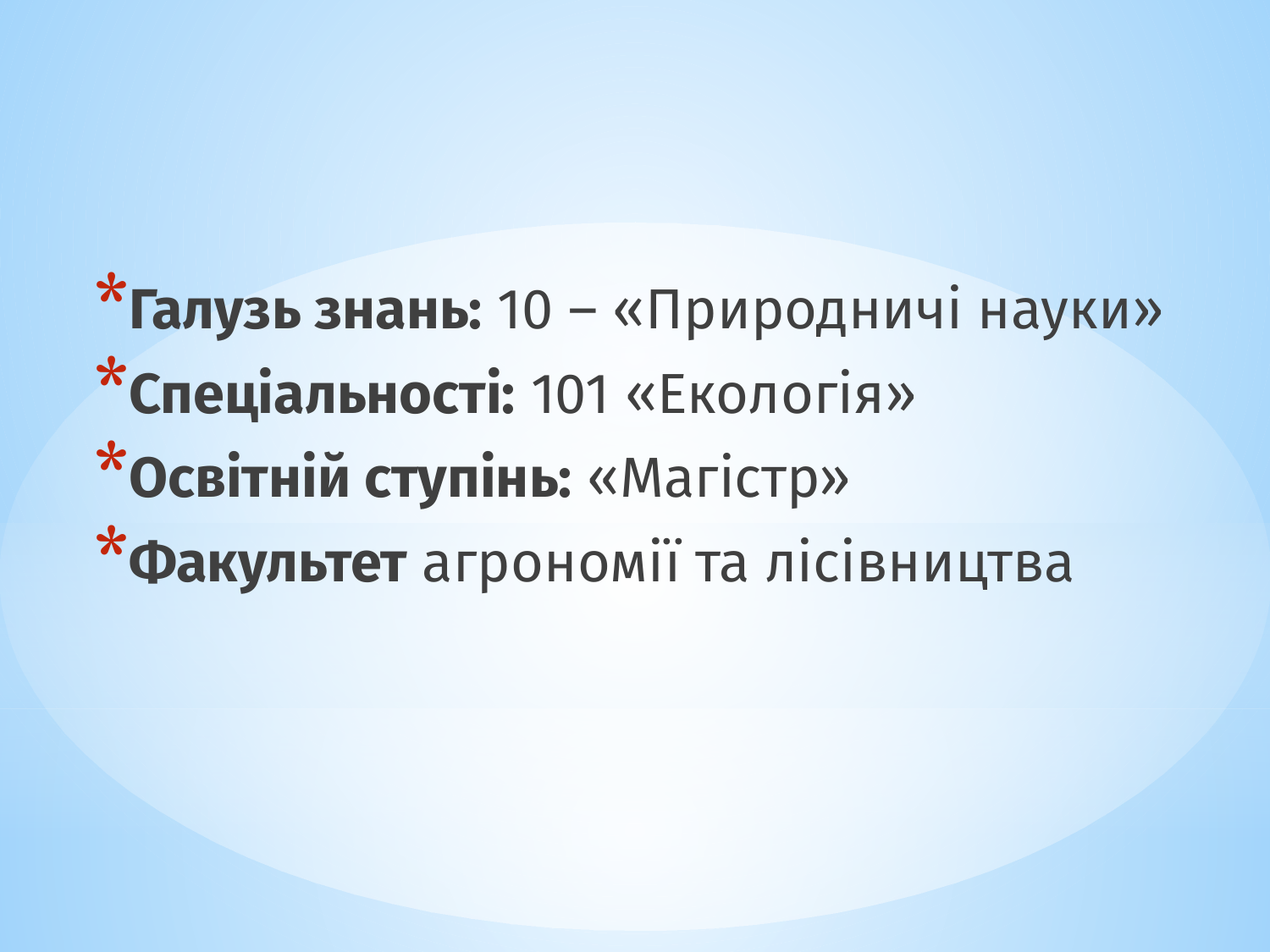

Галузь знань: 10 – «Природничі науки»
Спеціальності: 101 «Екологія»
Освітній ступінь: «Магістр»
Факультет агрономії та лісівництва